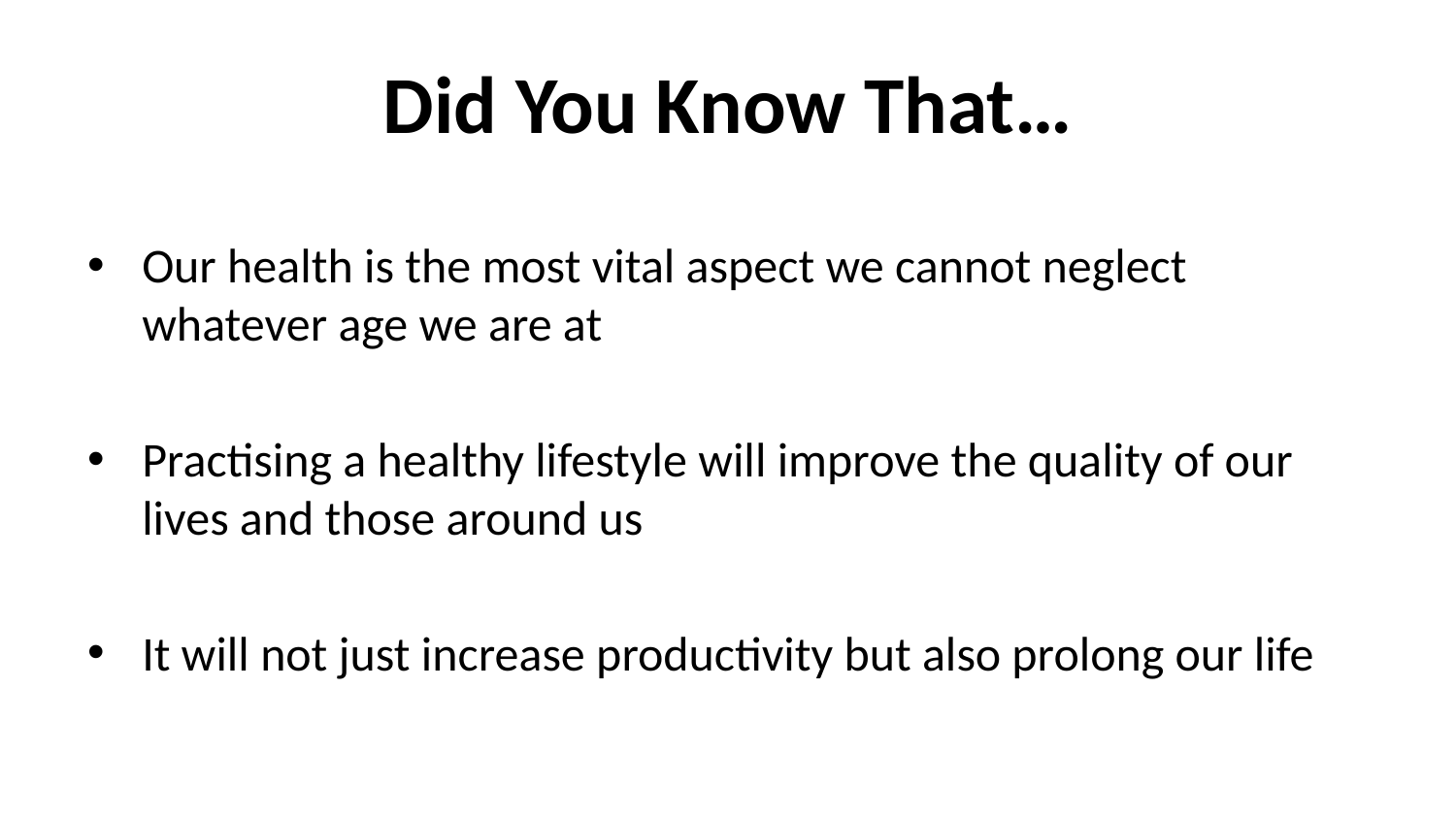

# Did You Know That…
Our health is the most vital aspect we cannot neglect whatever age we are at

Practising a healthy lifestyle will improve the quality of our lives and those around us

It will not just increase productivity but also prolong our life